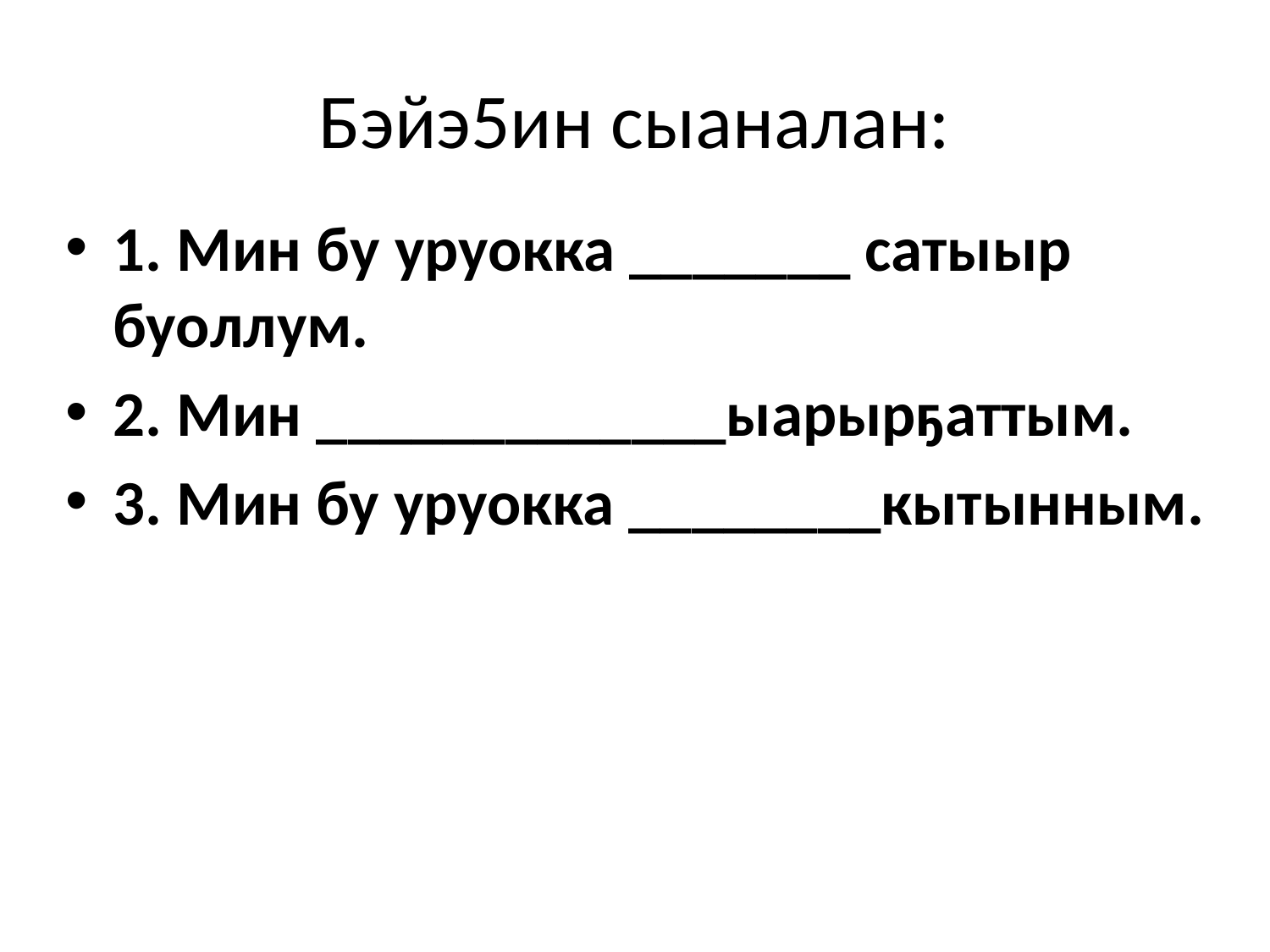

# Бэйэ5ин сыаналан:
1. Мин бу уруокка _______ сатыыр буоллум.
2. Мин _____________ыарырҕаттым.
3. Мин бу уруокка ________кытынным.